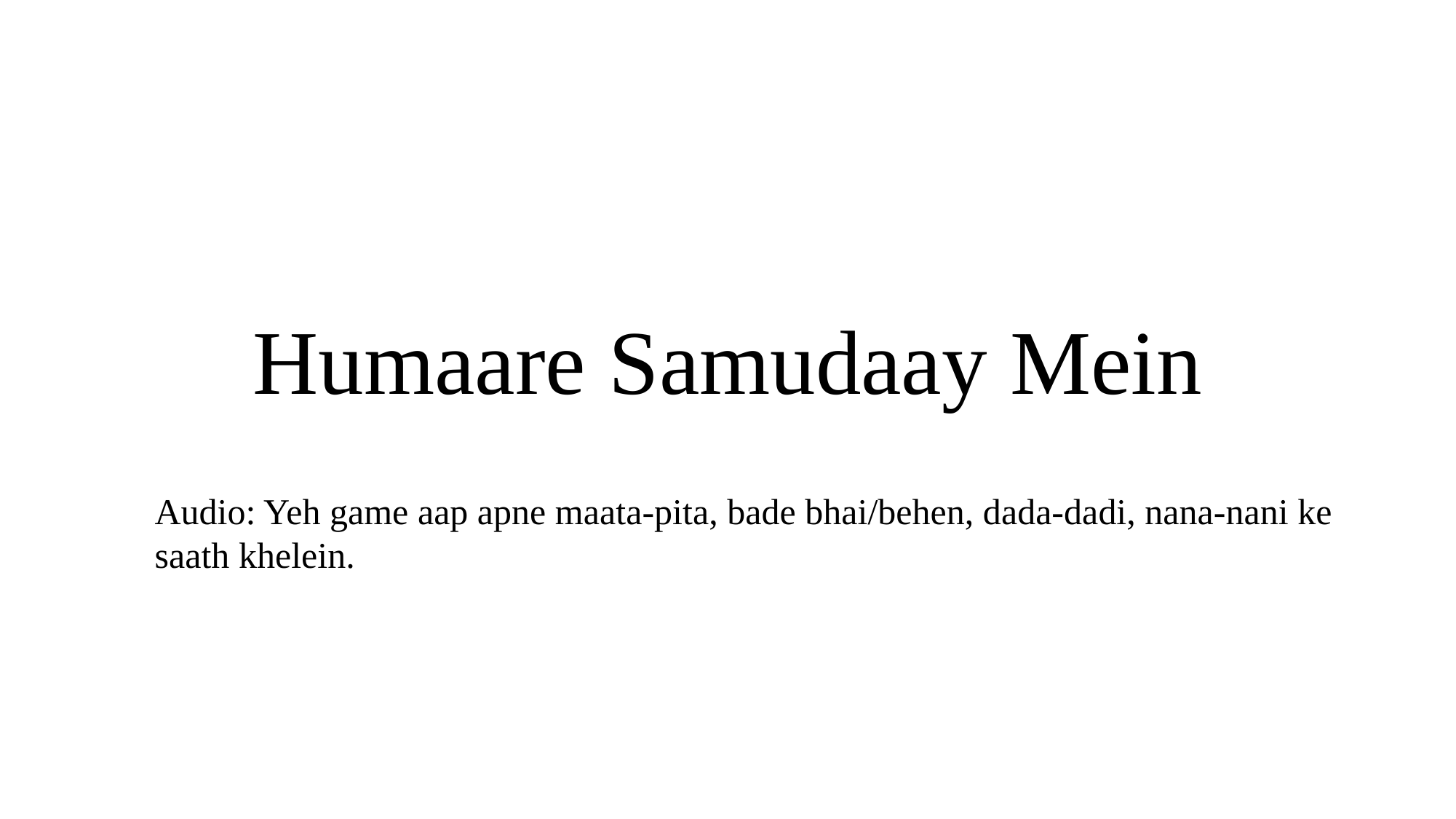

# Humaare Samudaay Mein
Audio: Yeh game aap apne maata-pita, bade bhai/behen, dada-dadi, nana-nani ke saath khelein.